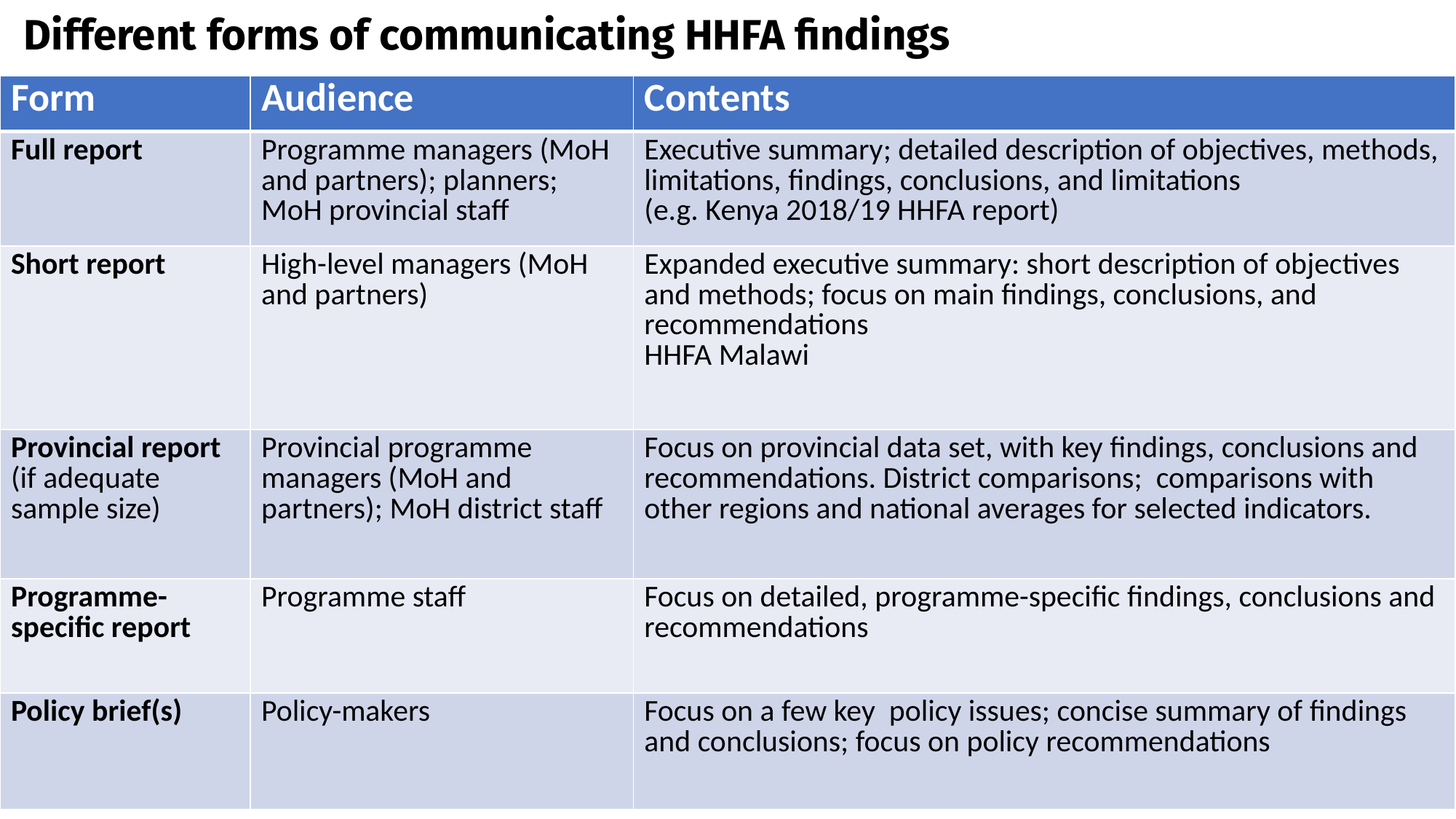

# Different forms of communicating HHFA findings
| Form | Audience | Contents |
| --- | --- | --- |
| Full report | Programme managers (MoH and partners); planners; MoH provincial staff | Executive summary; detailed description of objectives, methods, limitations, findings, conclusions, and limitations (e.g. Kenya 2018/19 HHFA report) |
| Short report | High-level managers (MoH and partners) | Expanded executive summary: short description of objectives and methods; focus on main findings, conclusions, and recommendations HHFA Malawi |
| Provincial report (if adequate sample size) | Provincial programme managers (MoH and partners); MoH district staff | Focus on provincial data set, with key findings, conclusions and recommendations. District comparisons; comparisons with other regions and national averages for selected indicators. |
| Programme- specific report | Programme staff | Focus on detailed, programme-specific findings, conclusions and recommendations |
| Policy brief(s) | Policy-makers | Focus on a few key policy issues; concise summary of findings and conclusions; focus on policy recommendations |